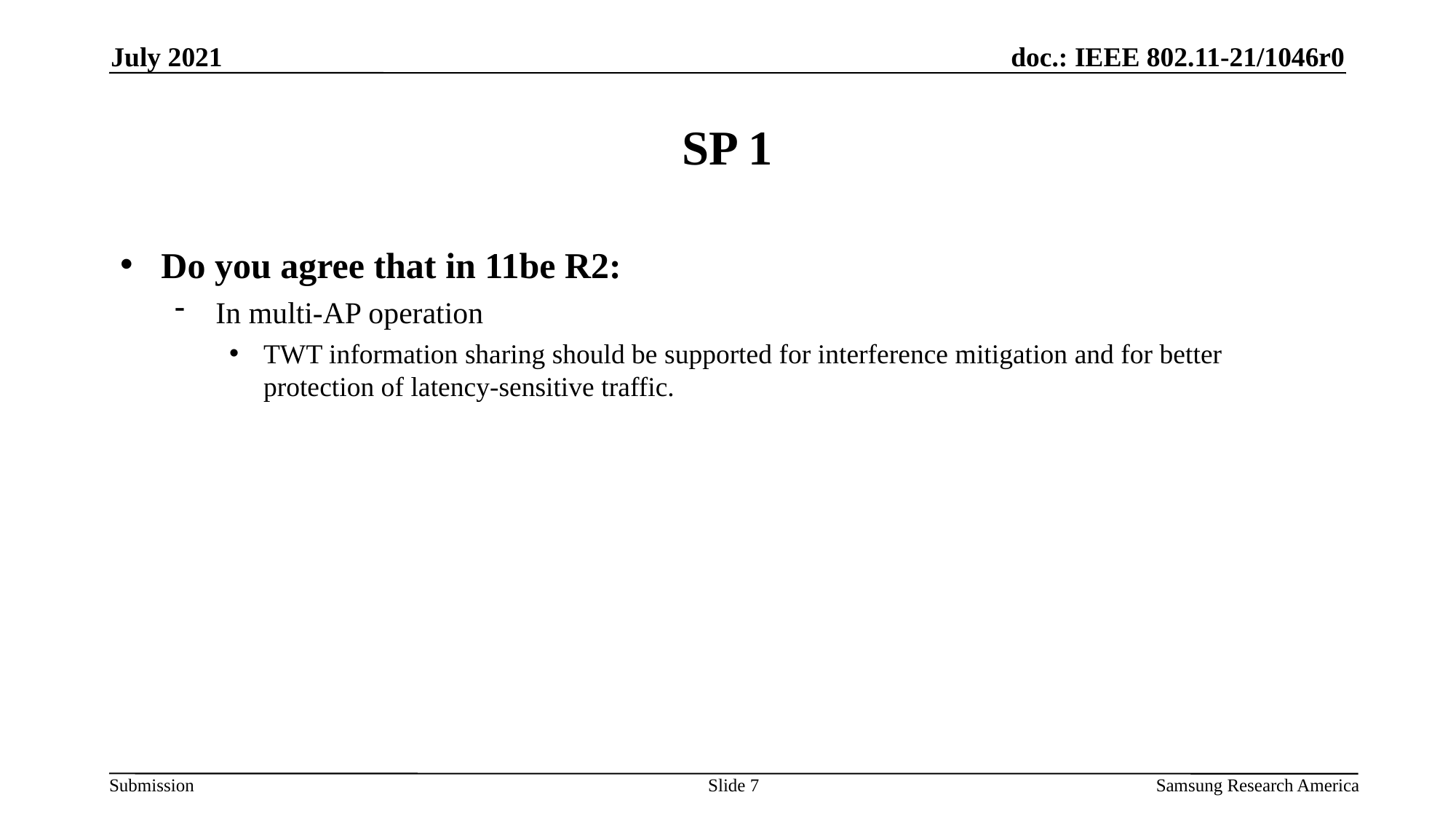

July 2021
# SP 1
Do you agree that in 11be R2:
In multi-AP operation
TWT information sharing should be supported for interference mitigation and for better protection of latency-sensitive traffic.
Slide 7
Samsung Research America